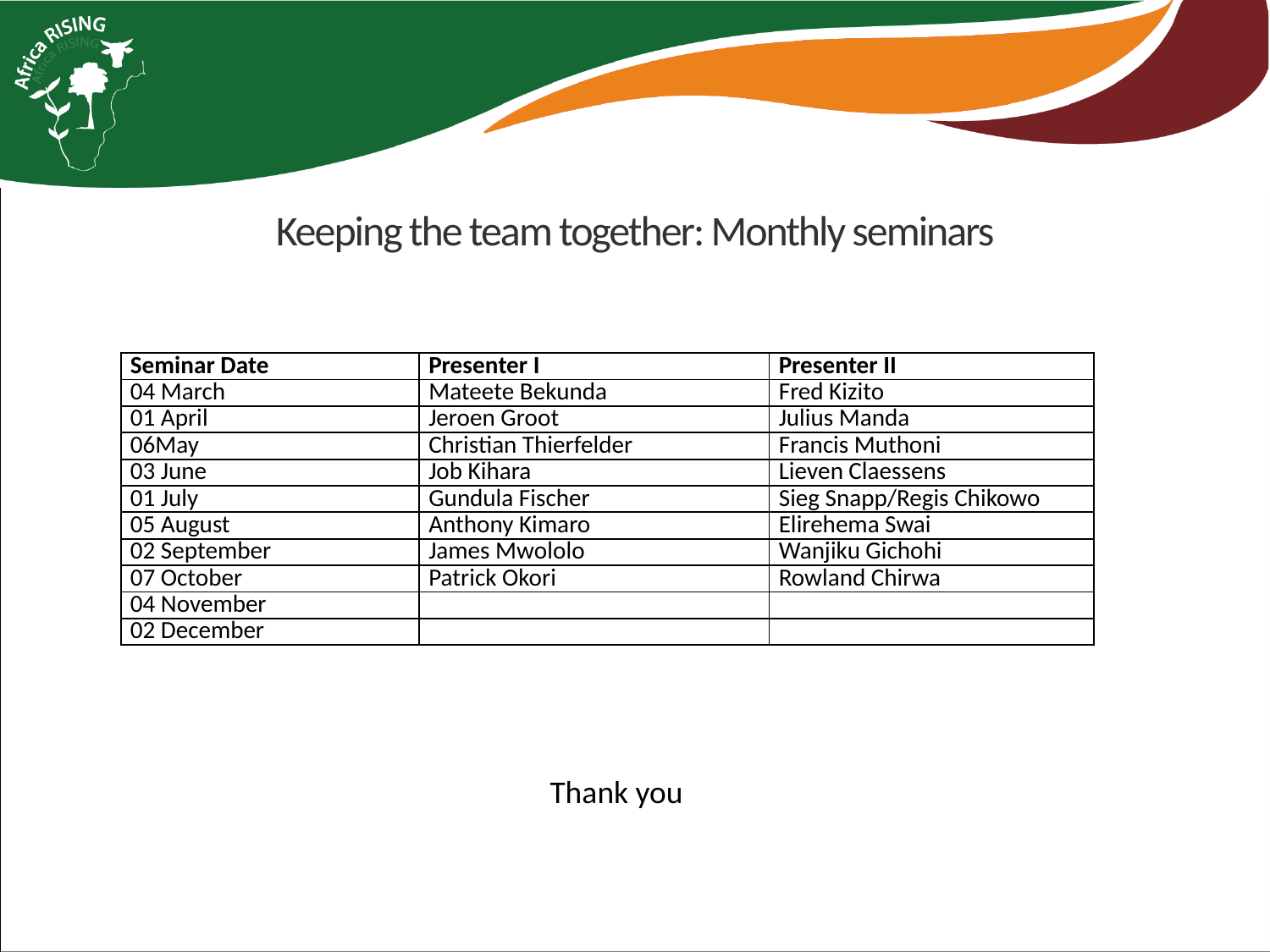

# Keeping the team together: Monthly seminars
| Seminar Date | Presenter I | Presenter II |
| --- | --- | --- |
| 04 March | Mateete Bekunda | Fred Kizito |
| 01 April | Jeroen Groot | Julius Manda |
| 06May | Christian Thierfelder | Francis Muthoni |
| 03 June | Job Kihara | Lieven Claessens |
| 01 July | Gundula Fischer | Sieg Snapp/Regis Chikowo |
| 05 August | Anthony Kimaro | Elirehema Swai |
| 02 September | James Mwololo | Wanjiku Gichohi |
| 07 October | Patrick Okori | Rowland Chirwa |
| 04 November |  |  |
| 02 December |  |  |
Thank you